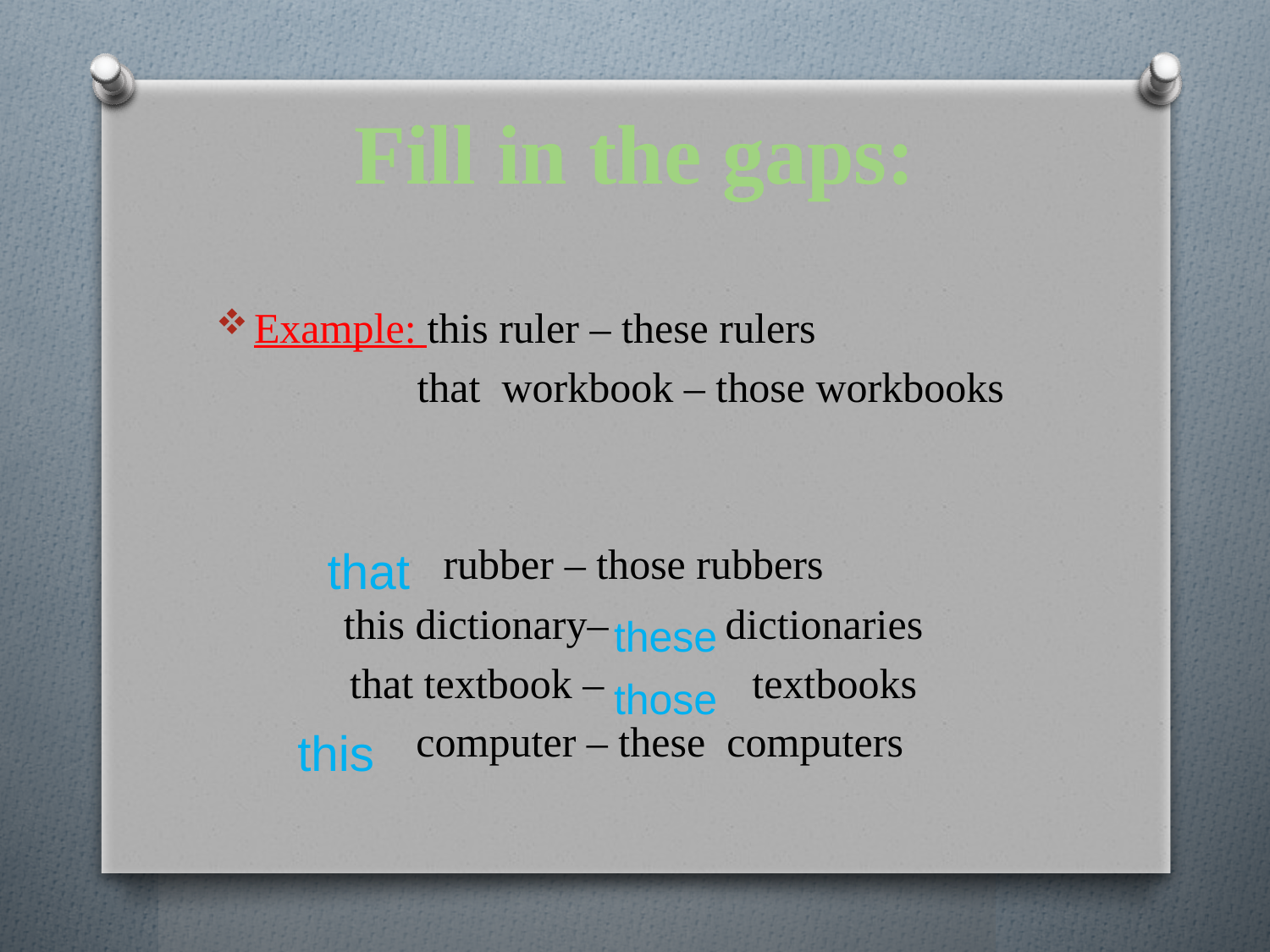

# Fill in the gaps:
Example: this ruler – these rulers
                   that  workbook – those workbooks

rubber – those rubbers
this dictionary–           dictionaries
that textbook –              textbooks
     computer – these  computers

that
these
those
this